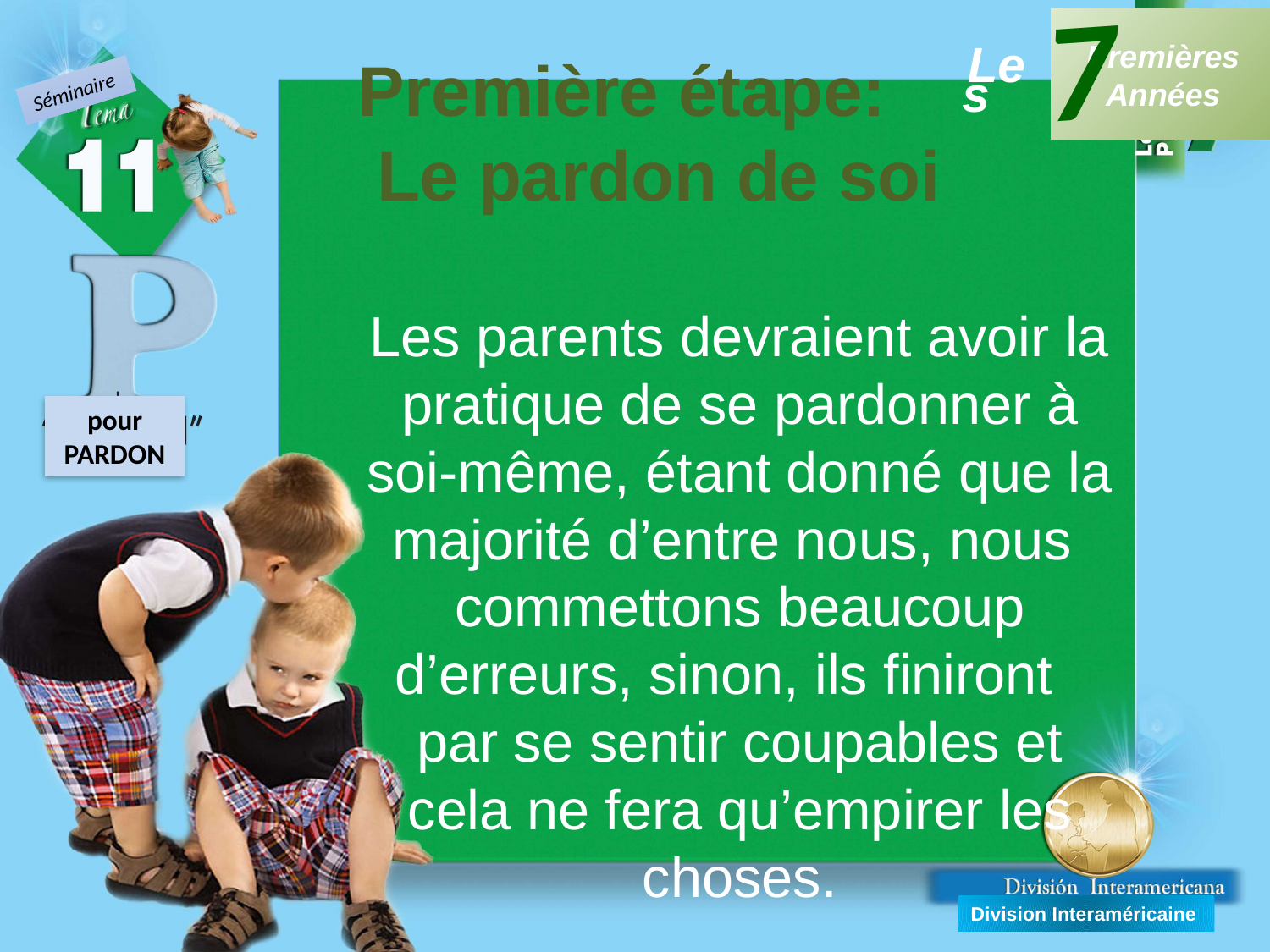

7
Premières
Années
Les
Première étape:             Le pardon de soi

Les parents devraient avoir la pratique de se pardonner à soi-même, étant donné que la majorité d’entre nous, nous  commettons beaucoup d’erreurs, sinon, ils finiront   par se sentir coupables et cela ne fera qu’empirer les choses.
Séminaire
pour PARDON
Division Interaméricaine